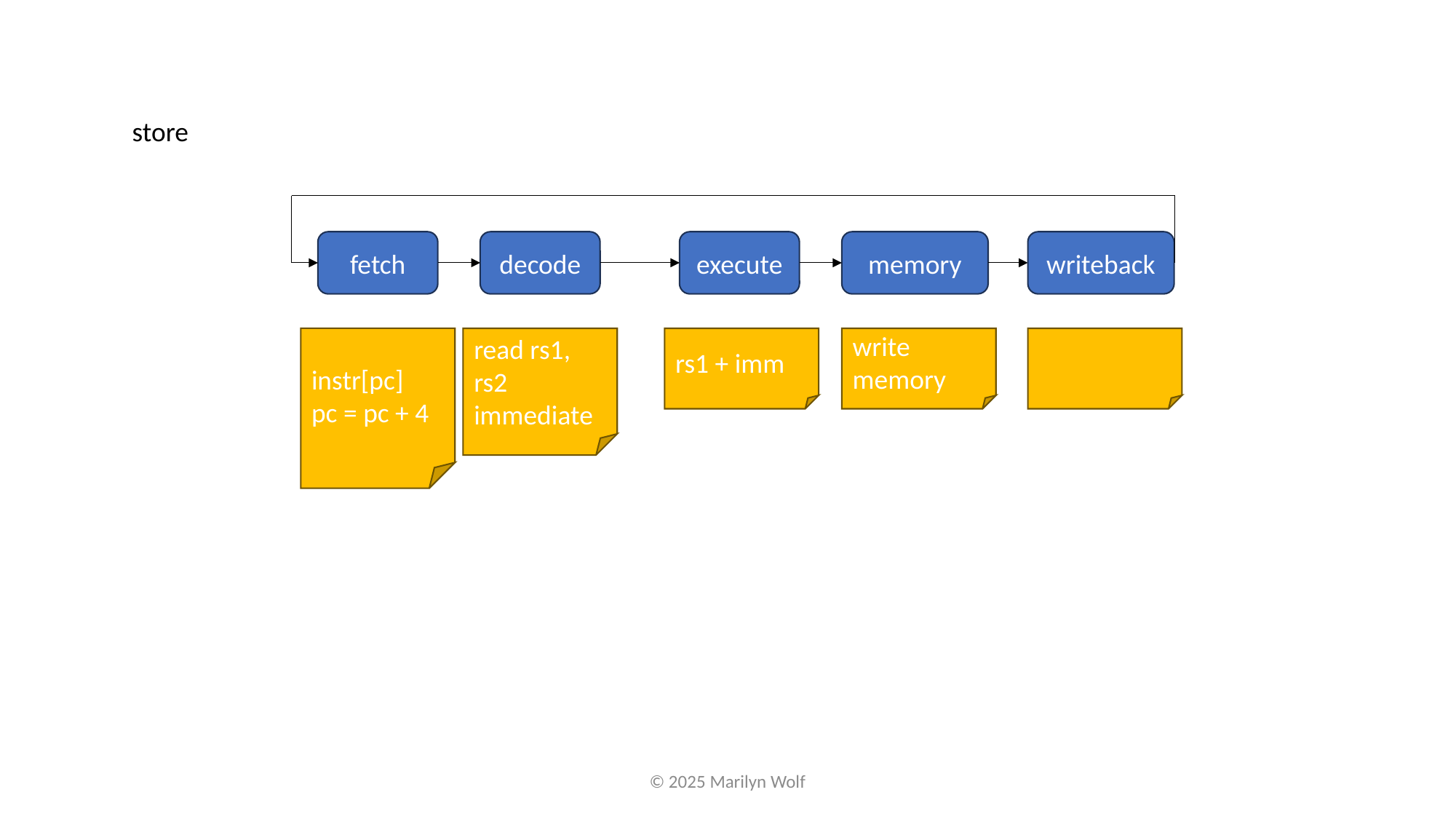

store
writeback
memory
decode
execute
fetch
read rs1, rs2
immediate
rs1 + imm
write memory

instr[pc]
pc = pc + 4
© 2025 Marilyn Wolf